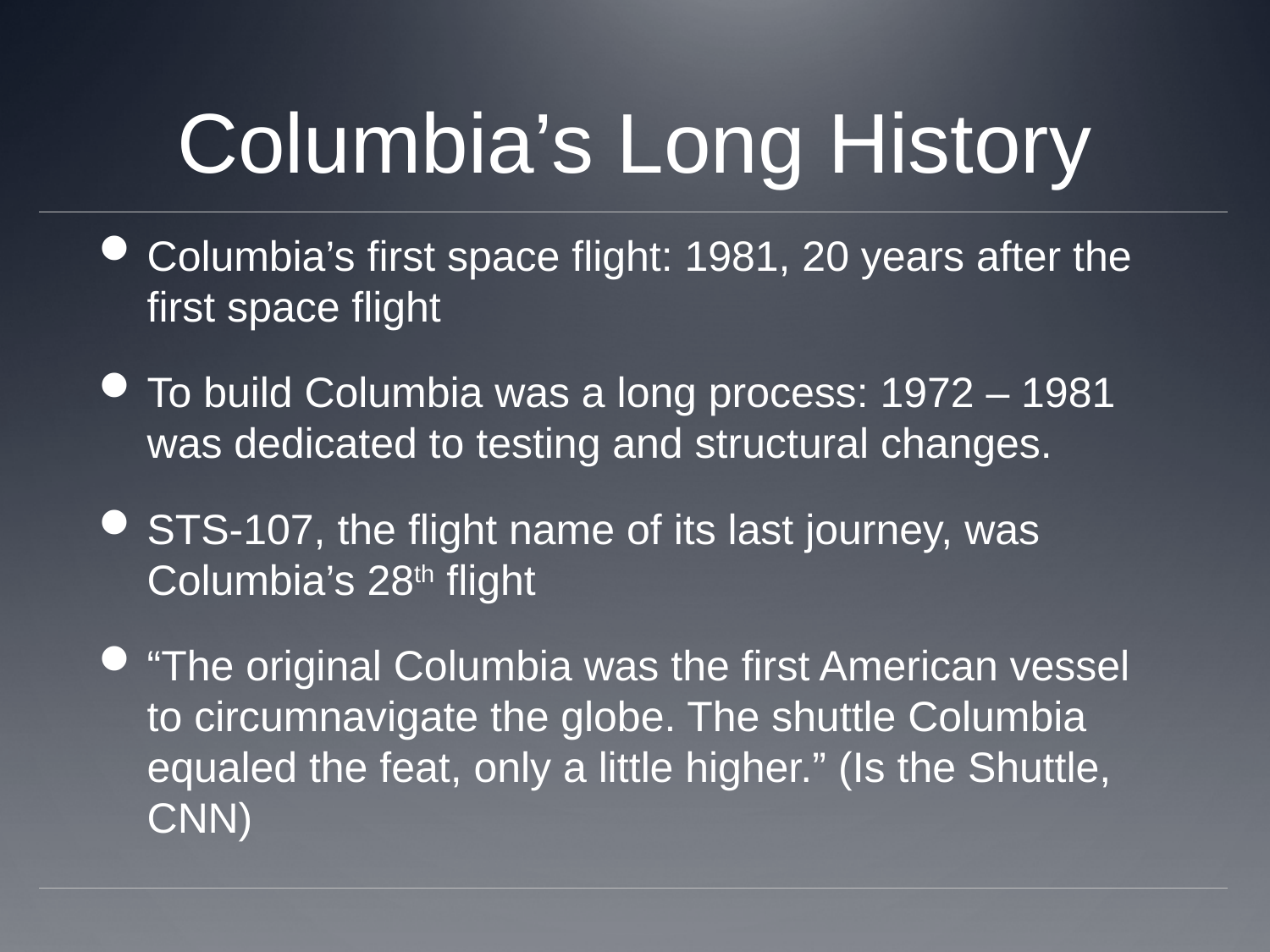

# Columbia’s Long History
Columbia’s first space flight: 1981, 20 years after the first space flight
To build Columbia was a long process: 1972 – 1981 was dedicated to testing and structural changes.
STS-107, the flight name of its last journey, was Columbia’s 28th flight
“The original Columbia was the first American vessel to circumnavigate the globe. The shuttle Columbia equaled the feat, only a little higher.” (Is the Shuttle, CNN)